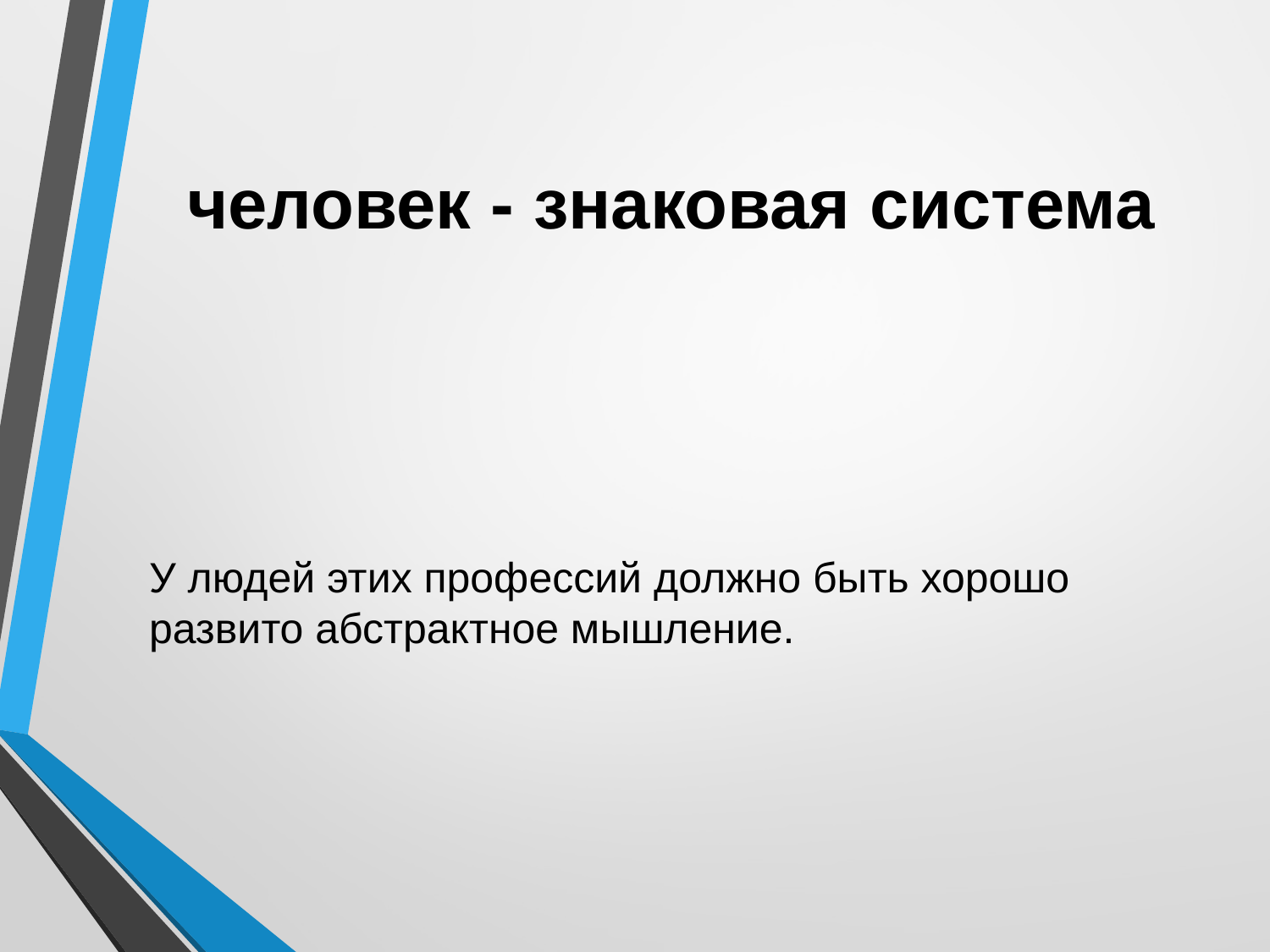

# человек - знаковая система
У людей этих профессий должно быть хорошо развито абстрактное мышление.